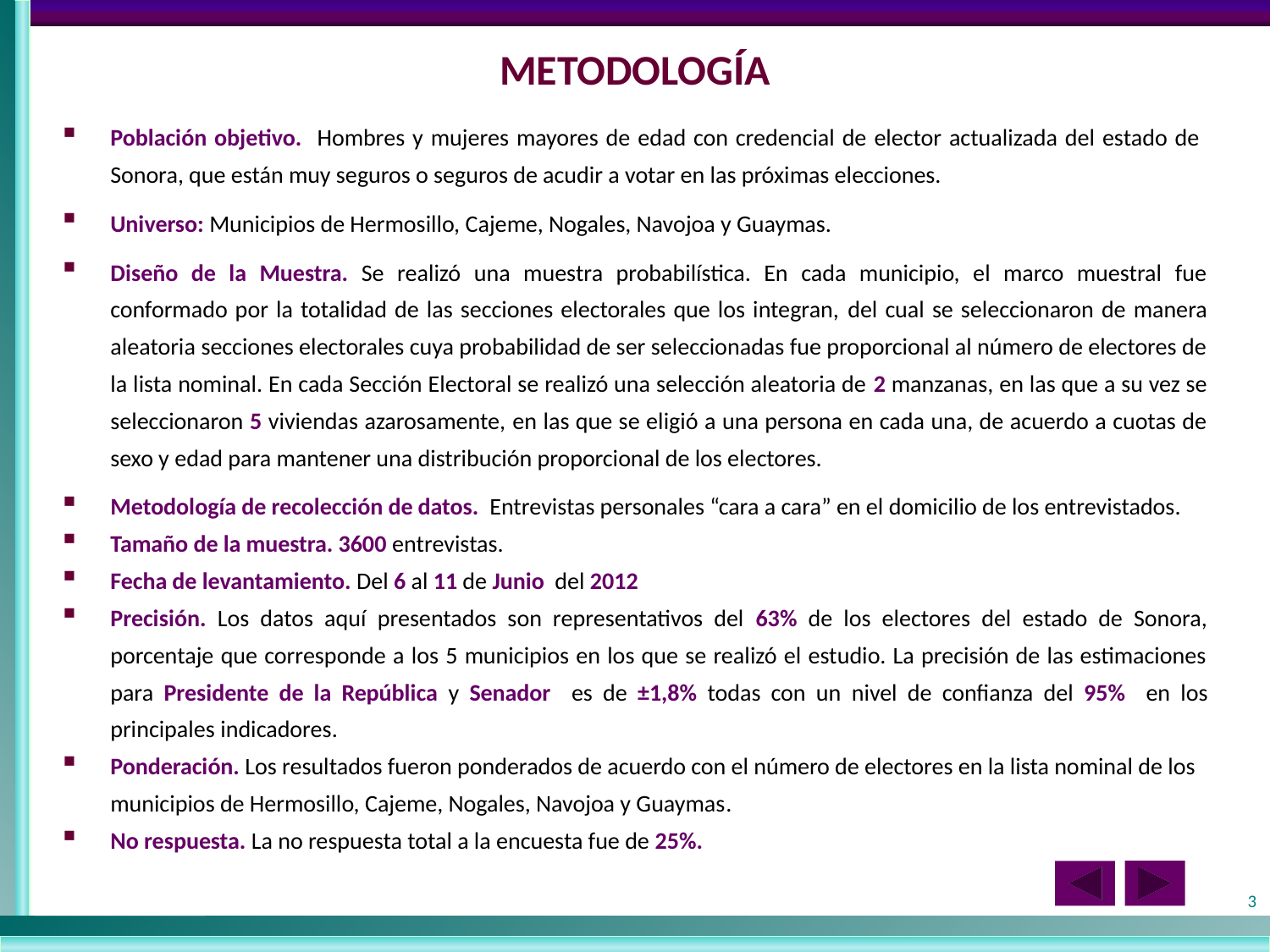

METODOLOGÍA
Población objetivo.  Hombres y mujeres mayores de edad con credencial de elector actualizada del estado de  Sonora, que están muy seguros o seguros de acudir a votar en las próximas elecciones.
Universo: Municipios de Hermosillo, Cajeme, Nogales, Navojoa y Guaymas.
Diseño de la Muestra. Se realizó una muestra probabilística. En cada municipio, el marco muestral fue conformado por la totalidad de las secciones electorales que los integran, del cual se seleccionaron de manera aleatoria secciones electorales cuya probabilidad de ser seleccionadas fue proporcional al número de electores de la lista nominal. En cada Sección Electoral se realizó una selección aleatoria de 2 manzanas, en las que a su vez se seleccionaron 5 viviendas azarosamente, en las que se eligió a una persona en cada una, de acuerdo a cuotas de sexo y edad para mantener una distribución proporcional de los electores.
Metodología de recolección de datos.  Entrevistas personales “cara a cara” en el domicilio de los entrevistados.
Tamaño de la muestra. 3600 entrevistas.
Fecha de levantamiento. Del 6 al 11 de Junio  del 2012
Precisión. Los datos aquí presentados son representativos del 63% de los electores del estado de Sonora, porcentaje que corresponde a los 5 municipios en los que se realizó el estudio. La precisión de las estimaciones para Presidente de la República y Senador  es de ±1,8% todas con un nivel de confianza del 95%  en los principales indicadores.
Ponderación. Los resultados fueron ponderados de acuerdo con el número de electores en la lista nominal de los municipios de Hermosillo, Cajeme, Nogales, Navojoa y Guaymas.
No respuesta. La no respuesta total a la encuesta fue de 25%.

3